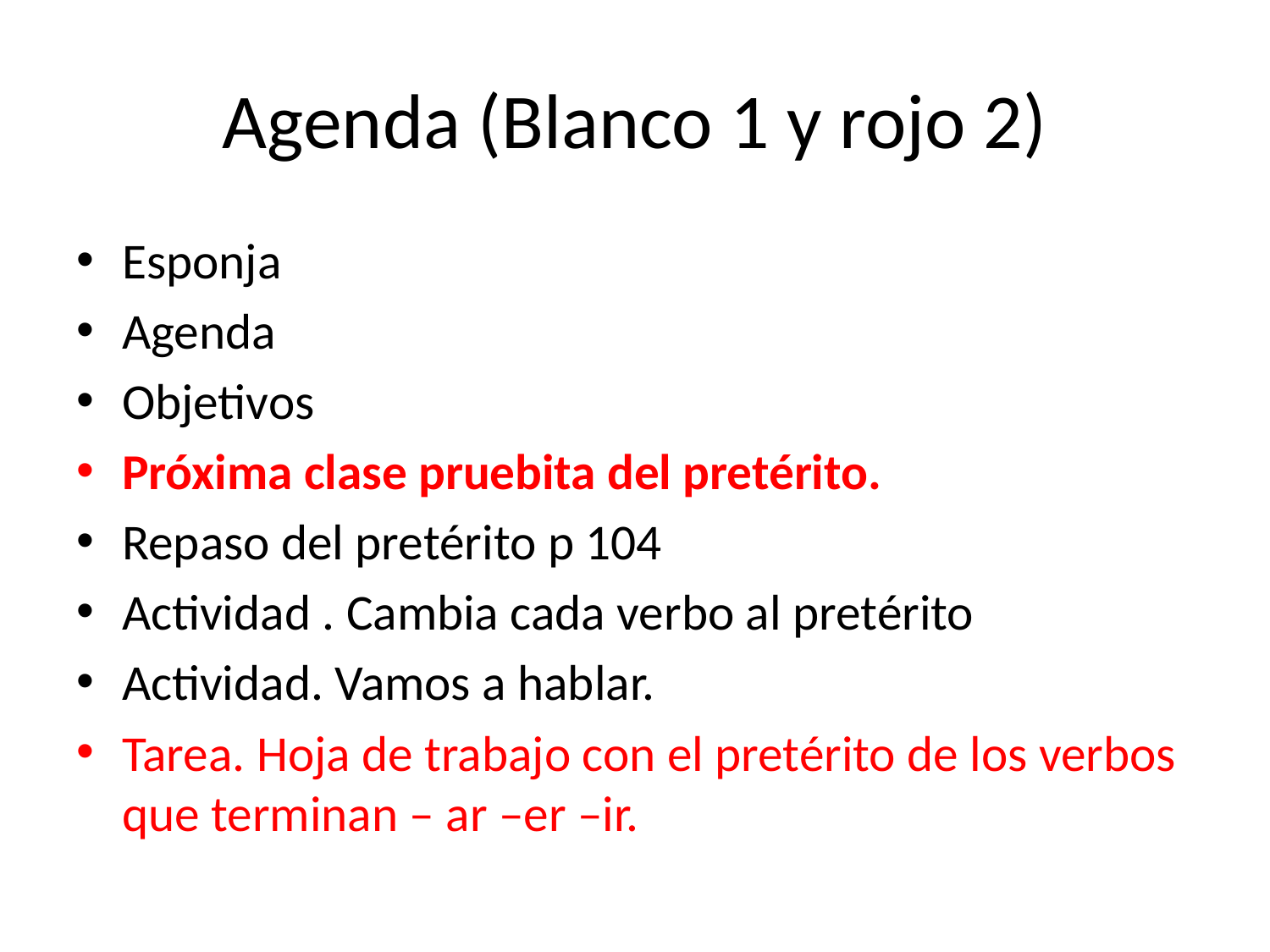

# Agenda (Blanco 1 y rojo 2)
Esponja
Agenda
Objetivos
Próxima clase pruebita del pretérito.
Repaso del pretérito p 104
Actividad . Cambia cada verbo al pretérito
Actividad. Vamos a hablar.
Tarea. Hoja de trabajo con el pretérito de los verbos que terminan – ar –er –ir.